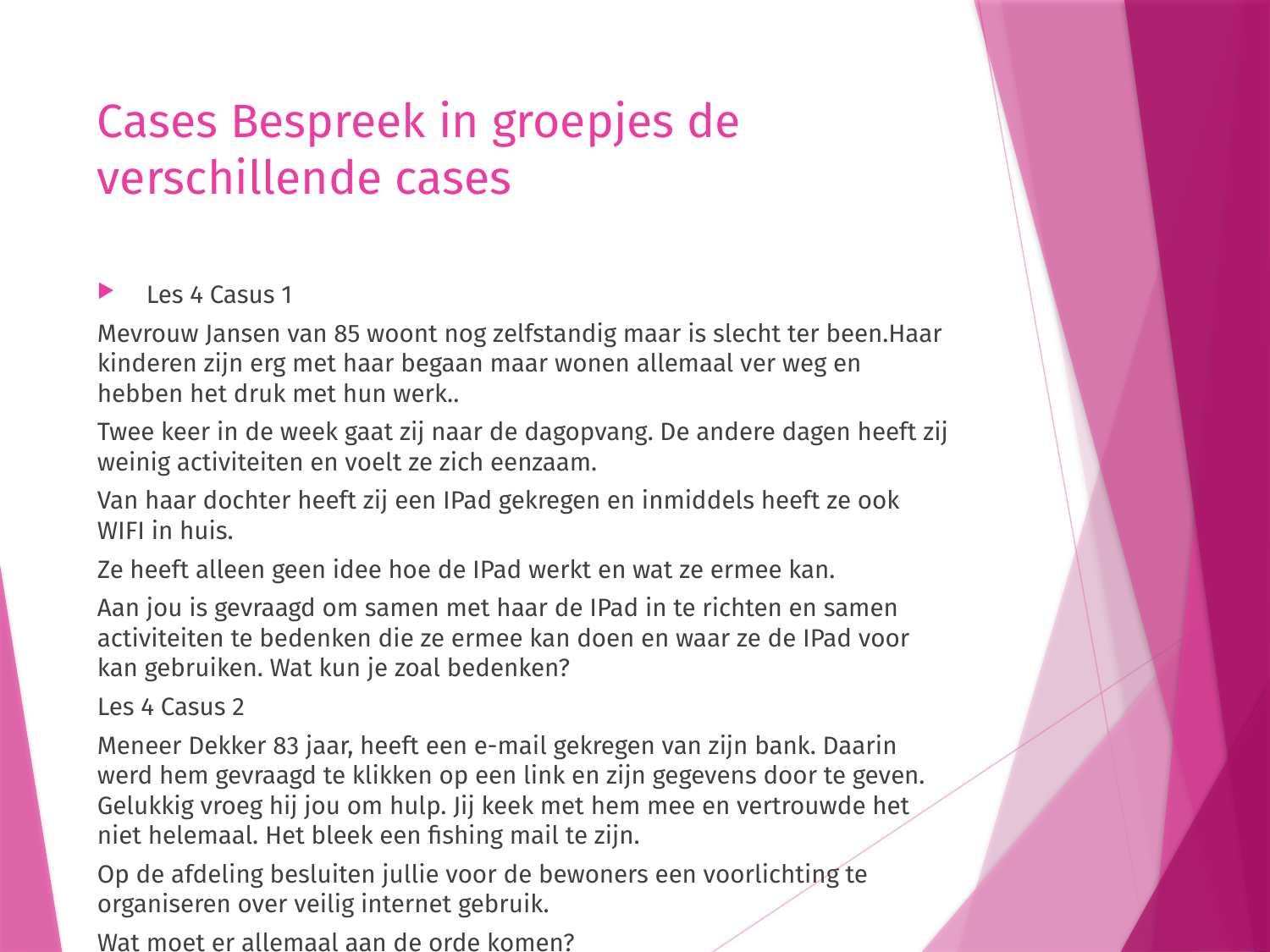

# Cases Bespreek in groepjes de verschillende cases

Les 4 Casus 1
Mevrouw Jansen van 85 woont nog zelfstandig maar is slecht ter been.Haar kinderen zijn erg met haar begaan maar wonen allemaal ver weg en hebben het druk met hun werk..
Twee keer in de week gaat zij naar de dagopvang. De andere dagen heeft zij weinig activiteiten en voelt ze zich eenzaam.
Van haar dochter heeft zij een IPad gekregen en inmiddels heeft ze ook WIFI in huis.
Ze heeft alleen geen idee hoe de IPad werkt en wat ze ermee kan.
Aan jou is gevraagd om samen met haar de IPad in te richten en samen activiteiten te bedenken die ze ermee kan doen en waar ze de IPad voor kan gebruiken. Wat kun je zoal bedenken?
Les 4 Casus 2
Meneer Dekker 83 jaar, heeft een e-mail gekregen van zijn bank. Daarin werd hem gevraagd te klikken op een link en zijn gegevens door te geven. Gelukkig vroeg hij jou om hulp. Jij keek met hem mee en vertrouwde het niet helemaal. Het bleek een fishing mail te zijn.
Op de afdeling besluiten jullie voor de bewoners een voorlichting te organiseren over veilig internet gebruik.
Wat moet er allemaal aan de orde komen?